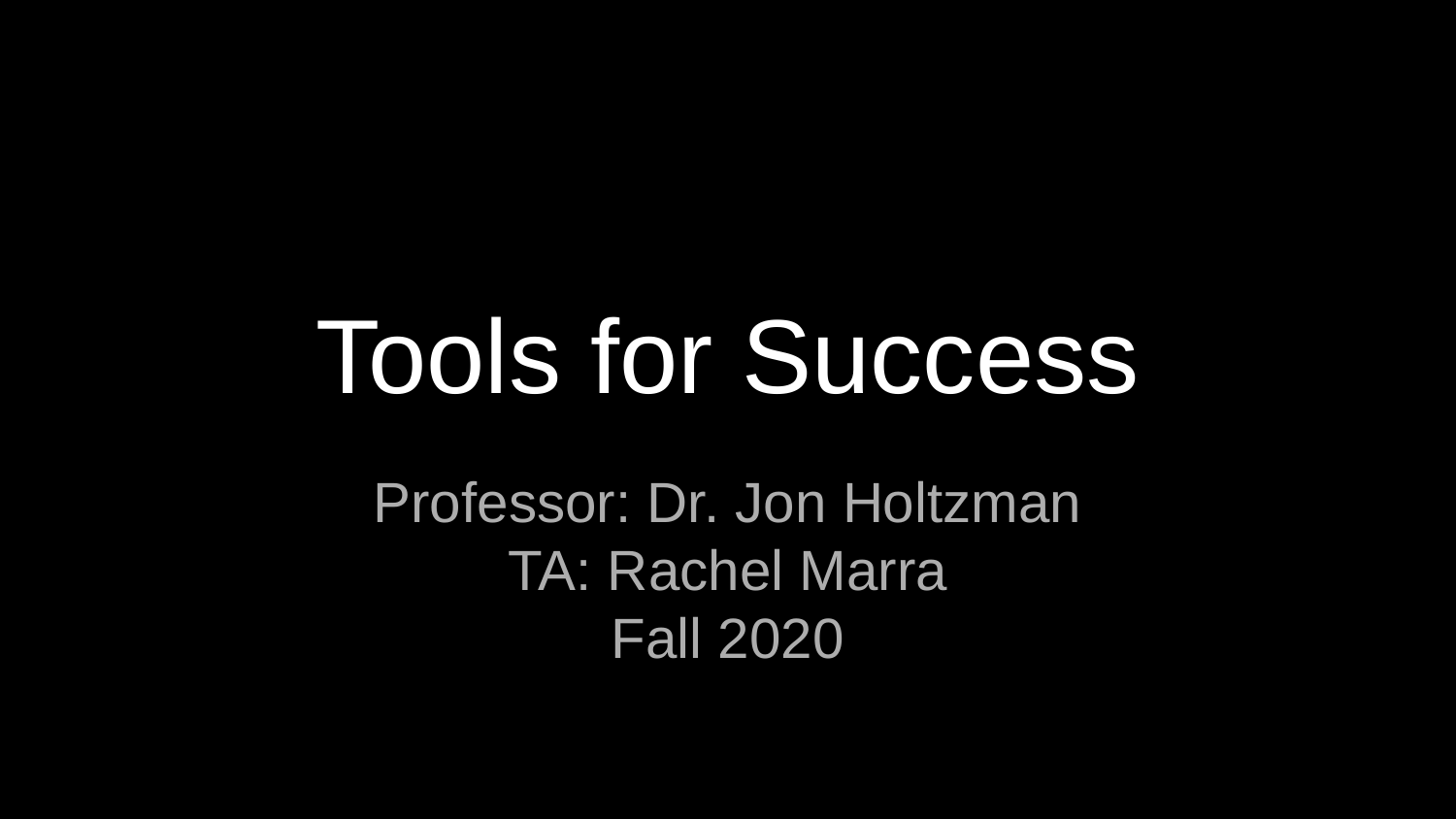

# Tools for Success
Professor: Dr. Jon Holtzman
TA: Rachel Marra
Fall 2020